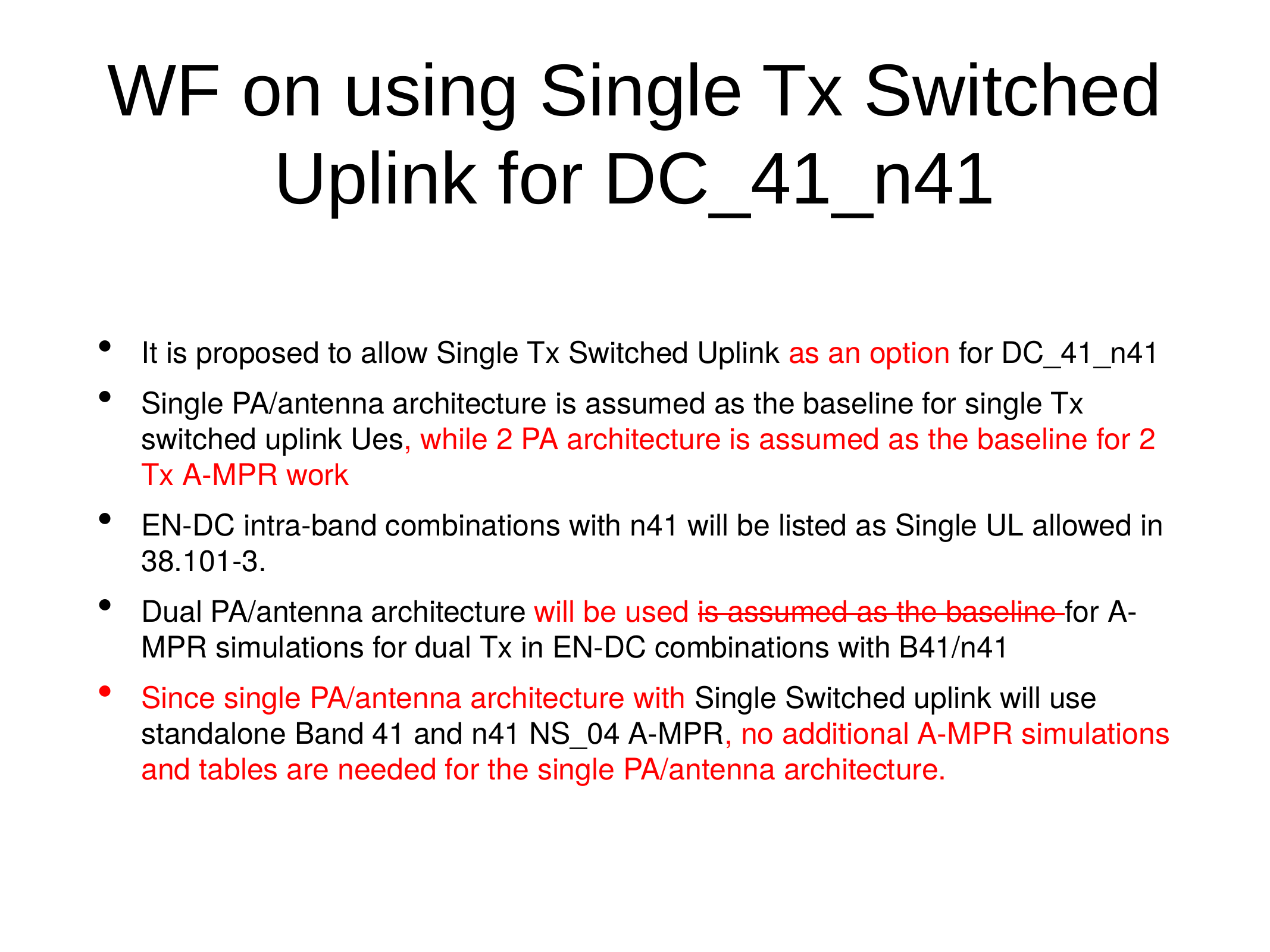

# WF on using Single Tx Switched Uplink for DC_41_n41
It is proposed to allow Single Tx Switched Uplink as an option for DC_41_n41
Single PA/antenna architecture is assumed as the baseline for single Tx switched uplink Ues, while 2 PA architecture is assumed as the baseline for 2 Tx A-MPR work
EN-DC intra-band combinations with n41 will be listed as Single UL allowed in 38.101-3.
Dual PA/antenna architecture will be used is assumed as the baseline for A-MPR simulations for dual Tx in EN-DC combinations with B41/n41
Since single PA/antenna architecture with Single Switched uplink will use standalone Band 41 and n41 NS_04 A-MPR, no additional A-MPR simulations and tables are needed for the single PA/antenna architecture.